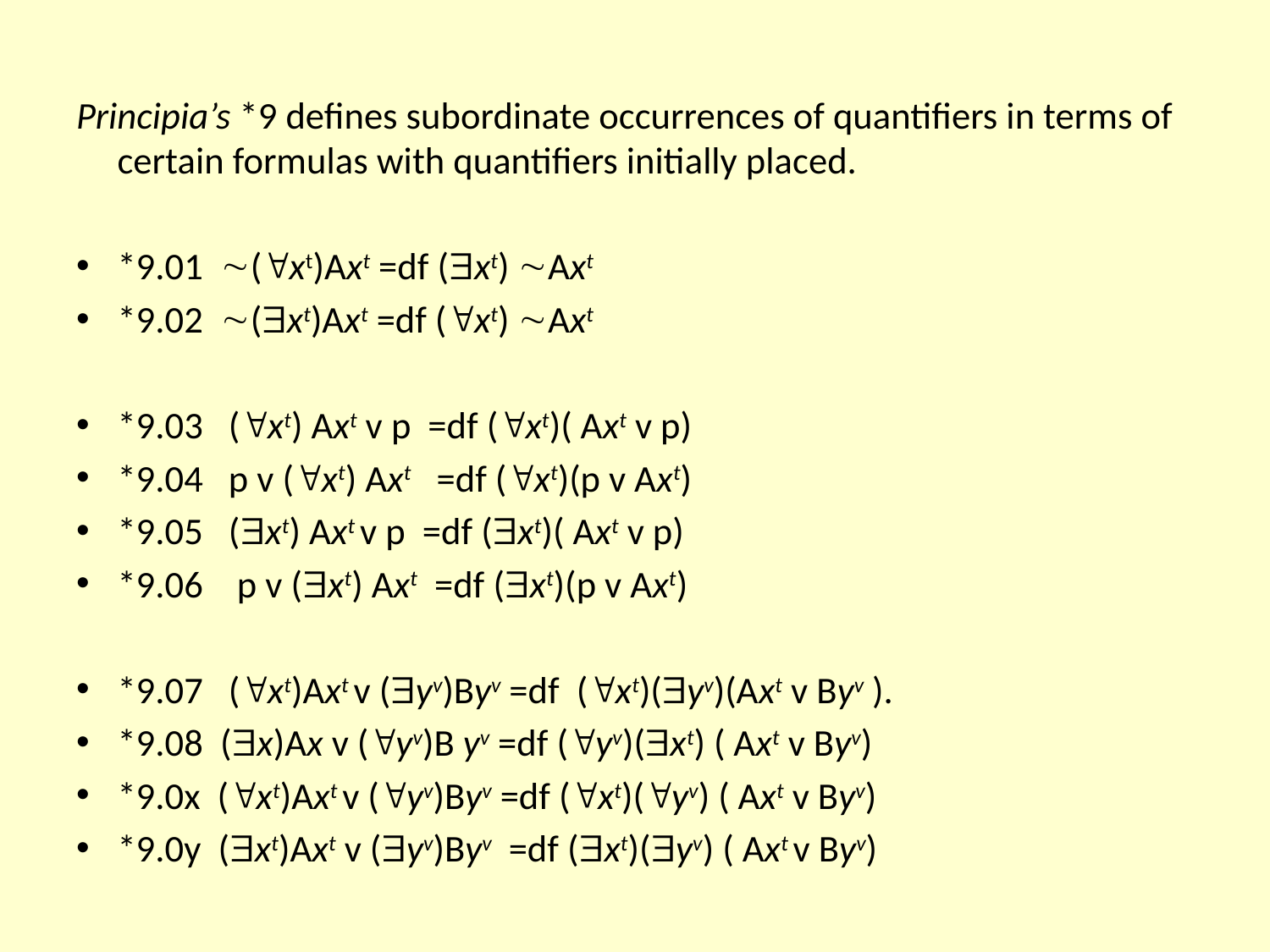

Principia’s *9 defines subordinate occurrences of quantifiers in terms of certain formulas with quantifiers initially placed.

*9.01  ∼(∀xt)Axt =df (∃xt) ∼Axt
*9.02  ∼(∃xt)Axt =df (∀xt) ∼Axt

*9.03   (∀xt) Axt v p  =df (∀xt)( Axt v p)
*9.04   p v (∀xt) Axt   =df (∀xt)(p v Axt)
*9.05   (∃xt) Axt v p  =df (∃xt)( Axt v p)
*9.06    p v (∃xt) Axt  =df (∃xt)(p v Axt)

*9.07   (∀xt)Axt v (∃yv)Byv =df  (∀xt)(∃yv)(Axt v Byv ).
*9.08  (∃x)Ax v (∀yv)B yv =df (∀yv)(∃xt) ( Axt v Byv)
*9.0x  (∀xt)Axt v (∀yv)Byv =df (∀xt)(∀yv) ( Axt v Byv)
*9.0y  (∃xt)Axt v (∃yv)Byv  =df (∃xt)(∃yv) ( Axt v Byv)